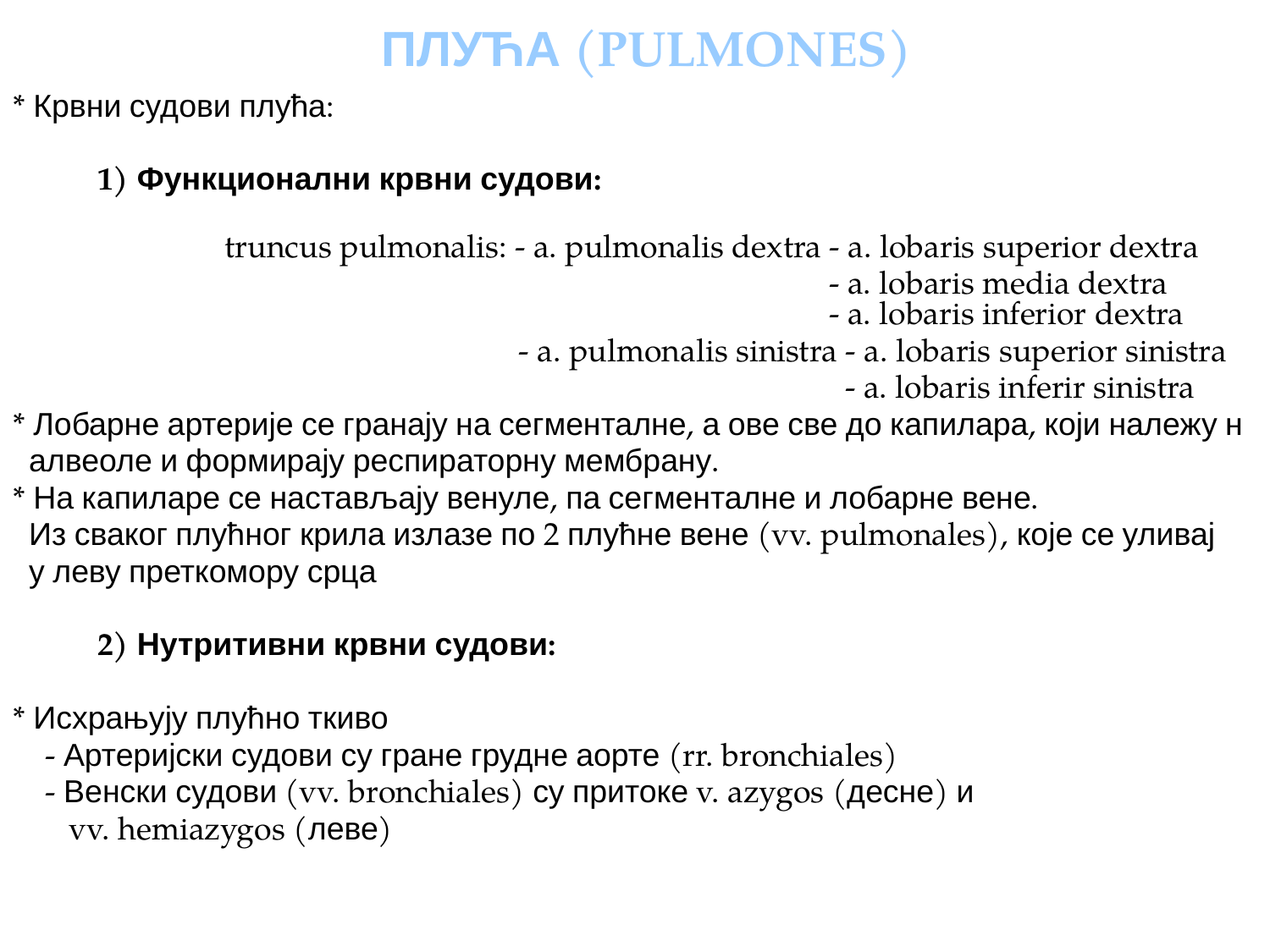

ПЛУЋА (PULMONES)
* Крвни судови плућа:

	1) Функционални крвни судови:
	truncus pulmonalis: - a. pulmonalis dextra - a. lobaris superior dextra
						            - a. lobaris media dextra
					            - a. lobaris inferior dextra
				     - a. pulmonalis sinistra - a. lobaris superior sinistra
						              - a. lobaris inferir sinistra
* Лобарне артерије се гранају на сегменталне, а ове све до капилара, који належу н
  алвеоле и формирају респираторну мембрану.
* На капиларе се настављају венуле, па сегменталне и лобарне вене.
  Из сваког плућног крила излазе по 2 плућне вене (vv. pulmonales), које се уливај
  у леву преткомору срца

	2) Нутритивни крвни судови:

* Исхрањују плућно ткиво
    - Артеријски судови су гране грудне аорте (rr. bronchiales)
    - Венски судови (vv. bronchiales) су притоке v. azygos (десне) и
       vv. hemiazygos (леве)